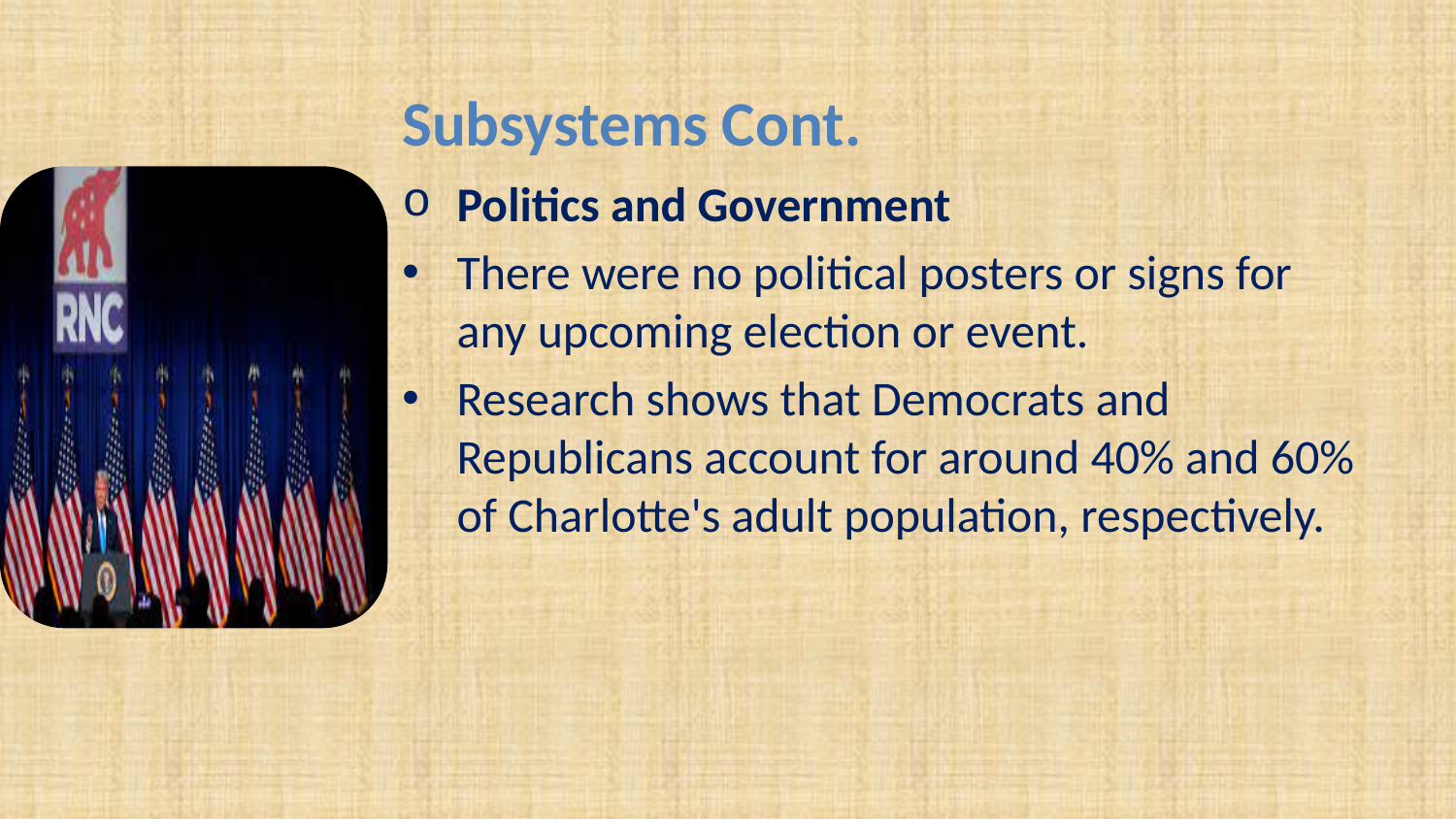

# Subsystems Cont.

Politics and Government
There were no political posters or signs for any upcoming election or event.
Research shows that Democrats and Republicans account for around 40% and 60% of Charlotte's adult population, respectively.